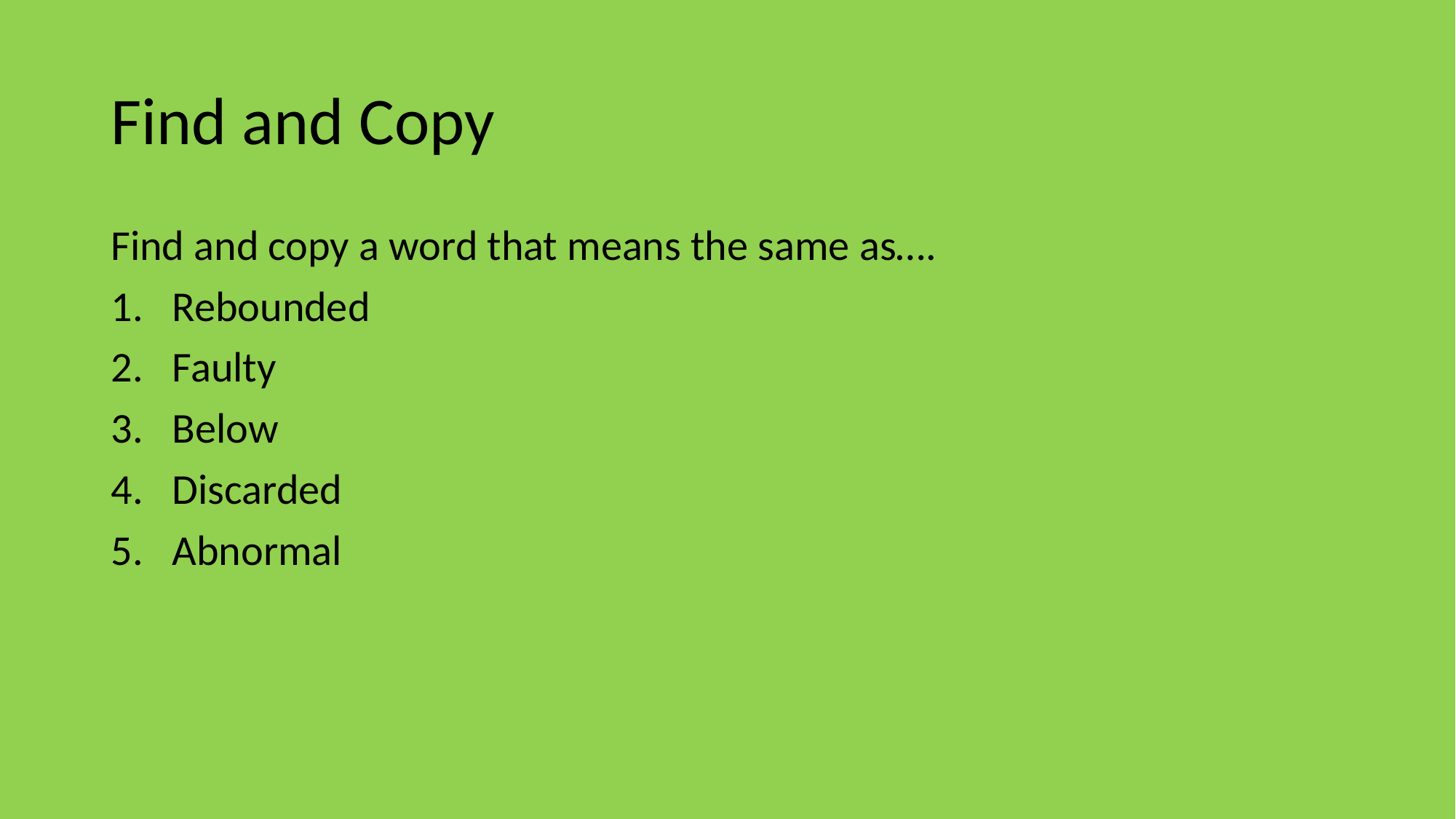

# Find and Copy
Find and copy a word that means the same as….
Rebounded
Faulty
Below
Discarded
Abnormal